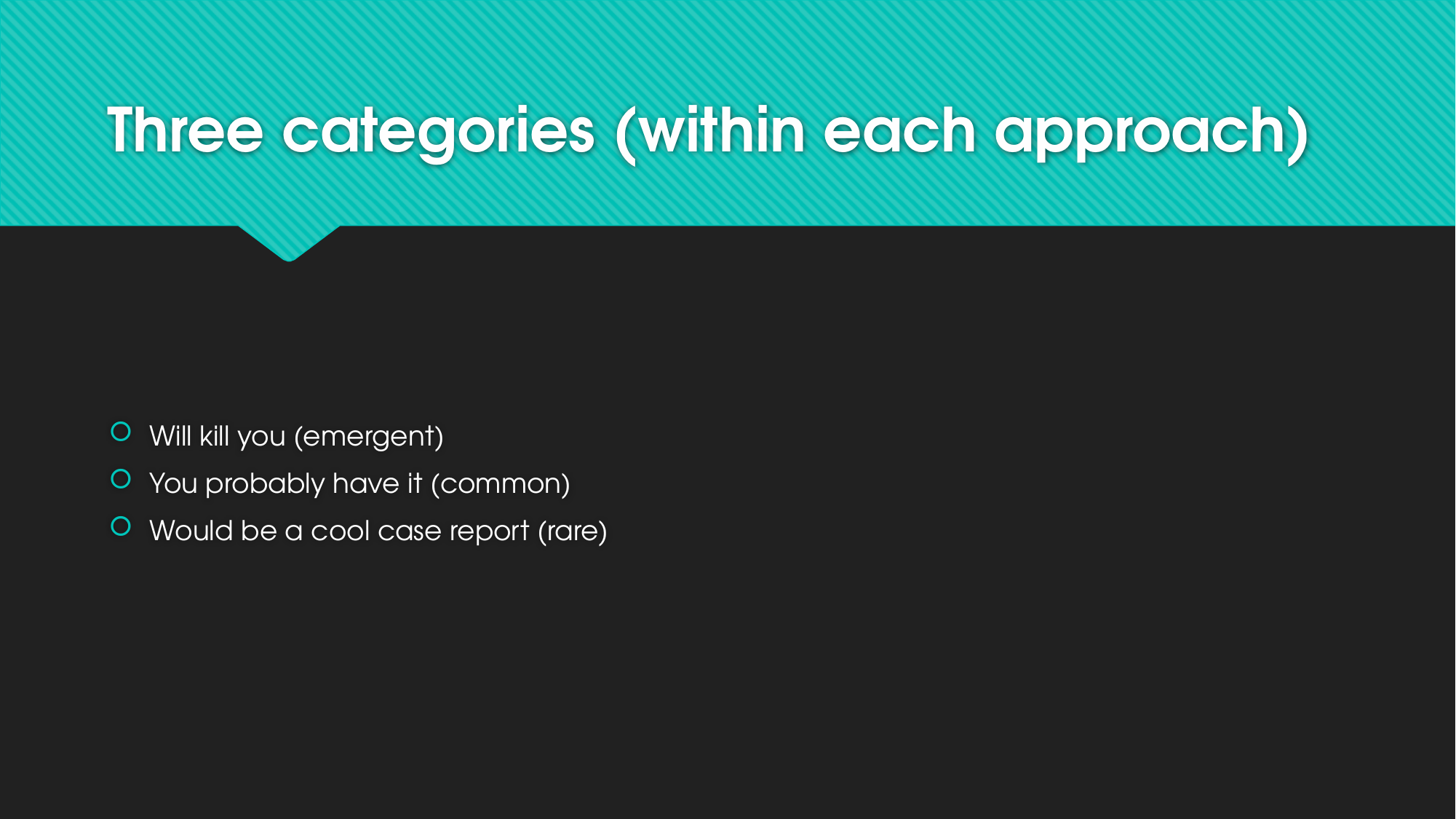

# Three categories (within each approach)
Will kill you (emergent)
You probably have it (common)
Would be a cool case report (rare)